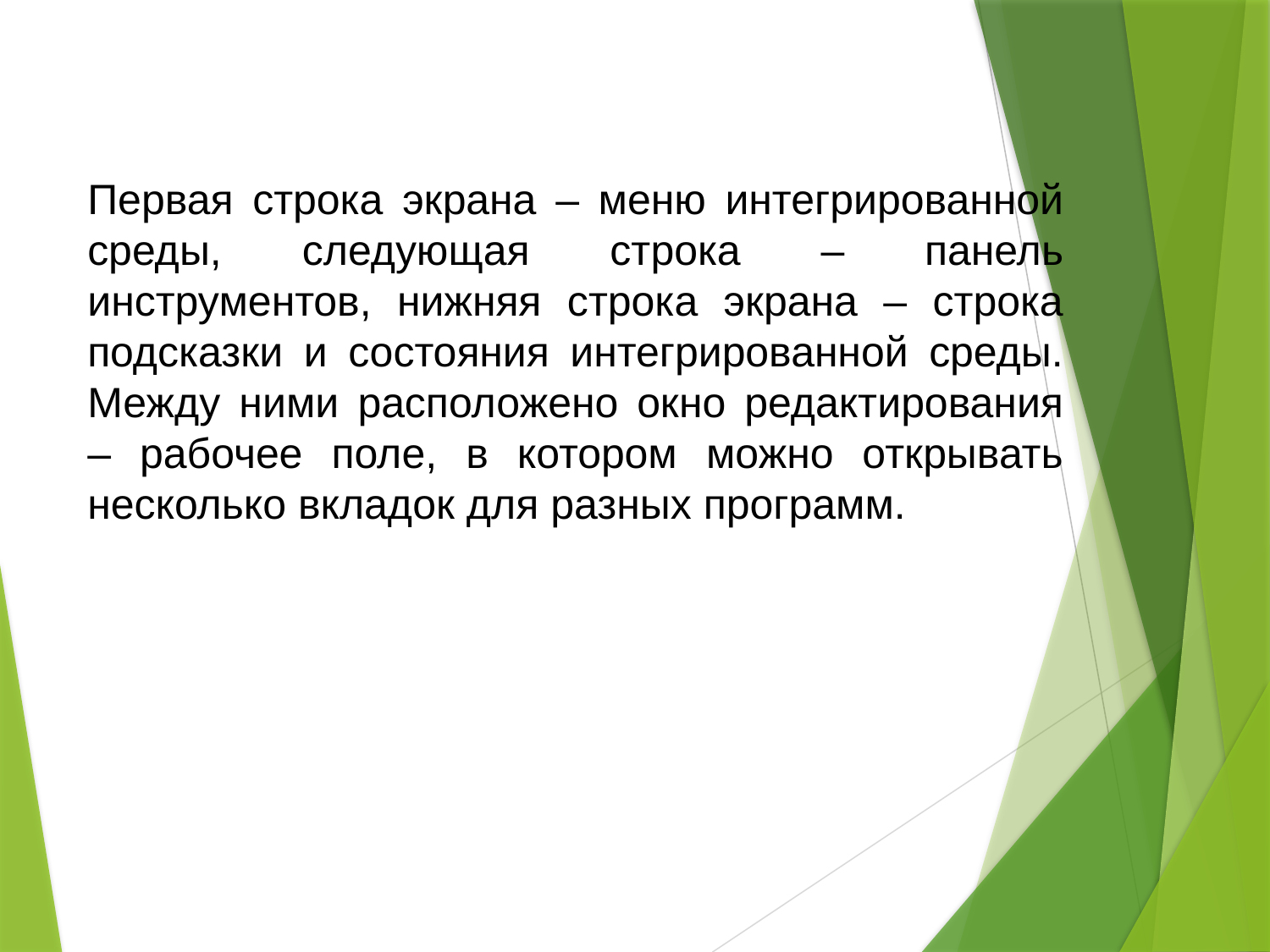

Первая строка экрана – меню интегрированной среды, следующая строка – панель инструментов, нижняя строка экрана – строка подсказки и состояния интегрированной среды. Между ними расположено окно редактирования – рабочее поле, в котором можно открывать несколько вкладок для разных программ.